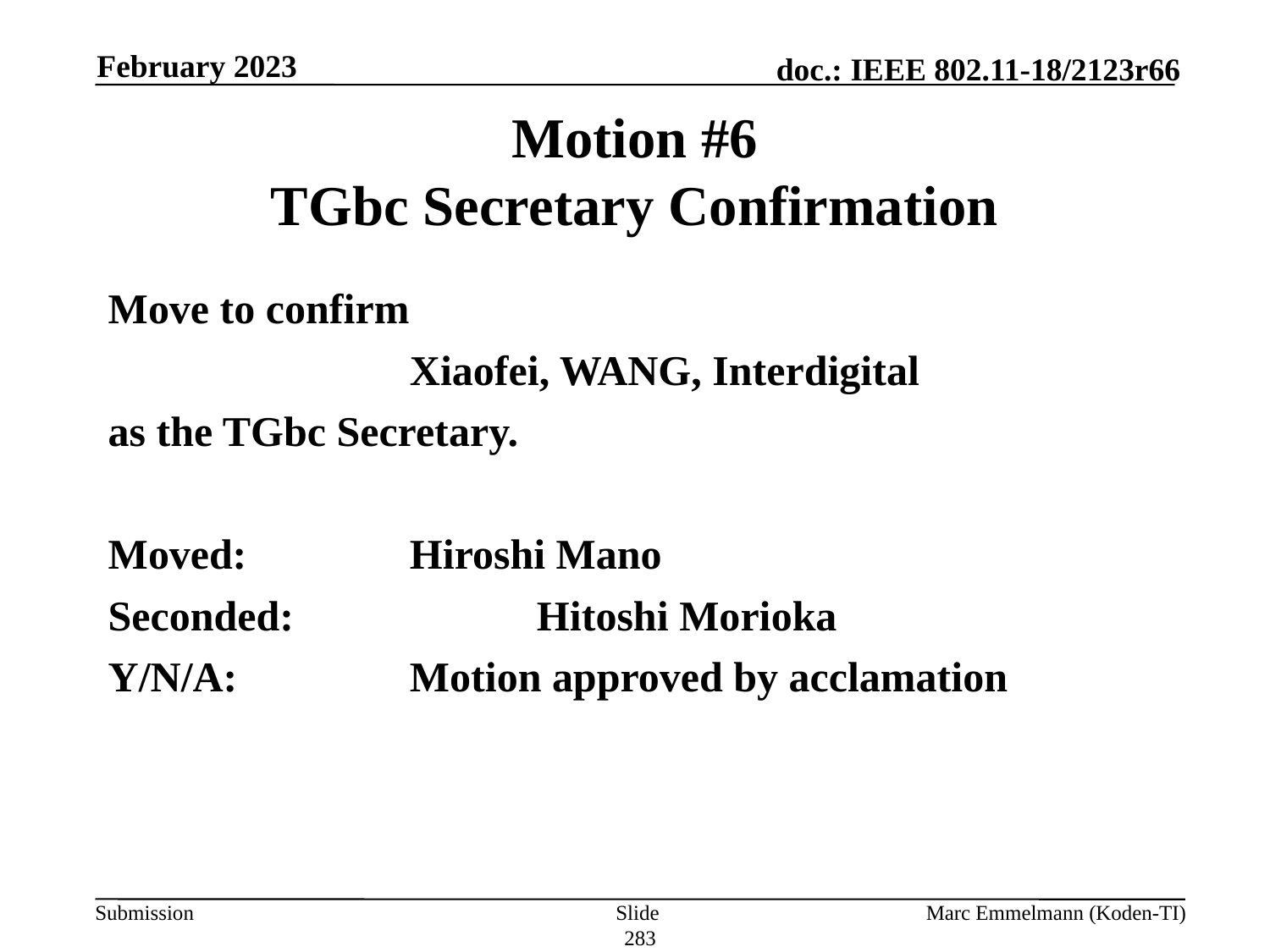

February 2023
# Motion #6 TGbc Secretary Confirmation
Move to confirm
			Xiaofei, WANG, Interdigital
as the TGbc Secretary.

Moved:		Hiroshi Mano
Seconded:		Hitoshi Morioka
Y/N/A:		Motion approved by acclamation
Slide 283
Marc Emmelmann (Koden-TI)